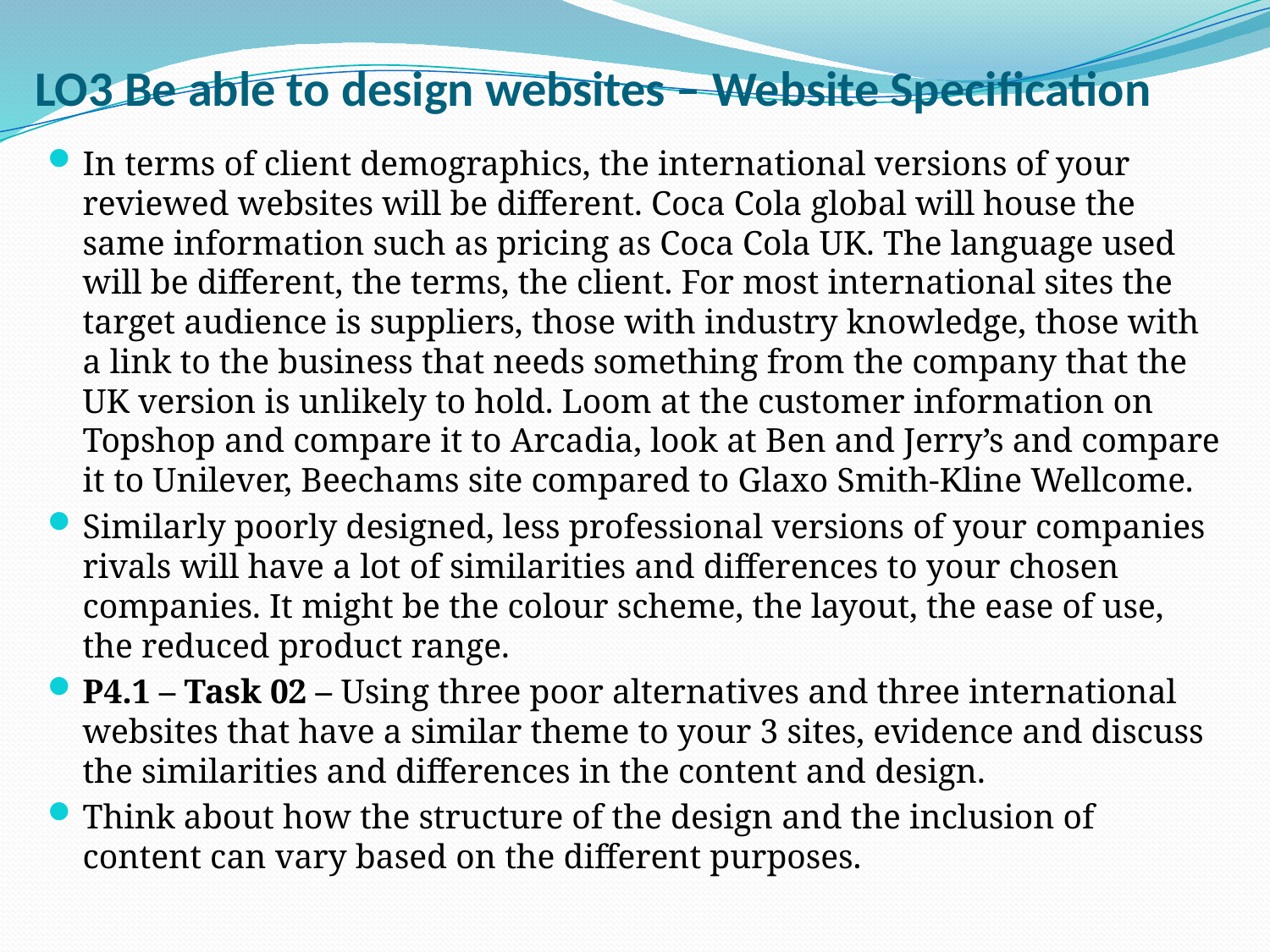

# LO3 Be able to design websites – Website Specification
In terms of client demographics, the international versions of your reviewed websites will be different. Coca Cola global will house the same information such as pricing as Coca Cola UK. The language used will be different, the terms, the client. For most international sites the target audience is suppliers, those with industry knowledge, those with a link to the business that needs something from the company that the UK version is unlikely to hold. Loom at the customer information on Topshop and compare it to Arcadia, look at Ben and Jerry’s and compare it to Unilever, Beechams site compared to Glaxo Smith-Kline Wellcome.
Similarly poorly designed, less professional versions of your companies rivals will have a lot of similarities and differences to your chosen companies. It might be the colour scheme, the layout, the ease of use, the reduced product range.
P4.1 – Task 02 – Using three poor alternatives and three international websites that have a similar theme to your 3 sites, evidence and discuss the similarities and differences in the content and design.
Think about how the structure of the design and the inclusion of content can vary based on the different purposes.